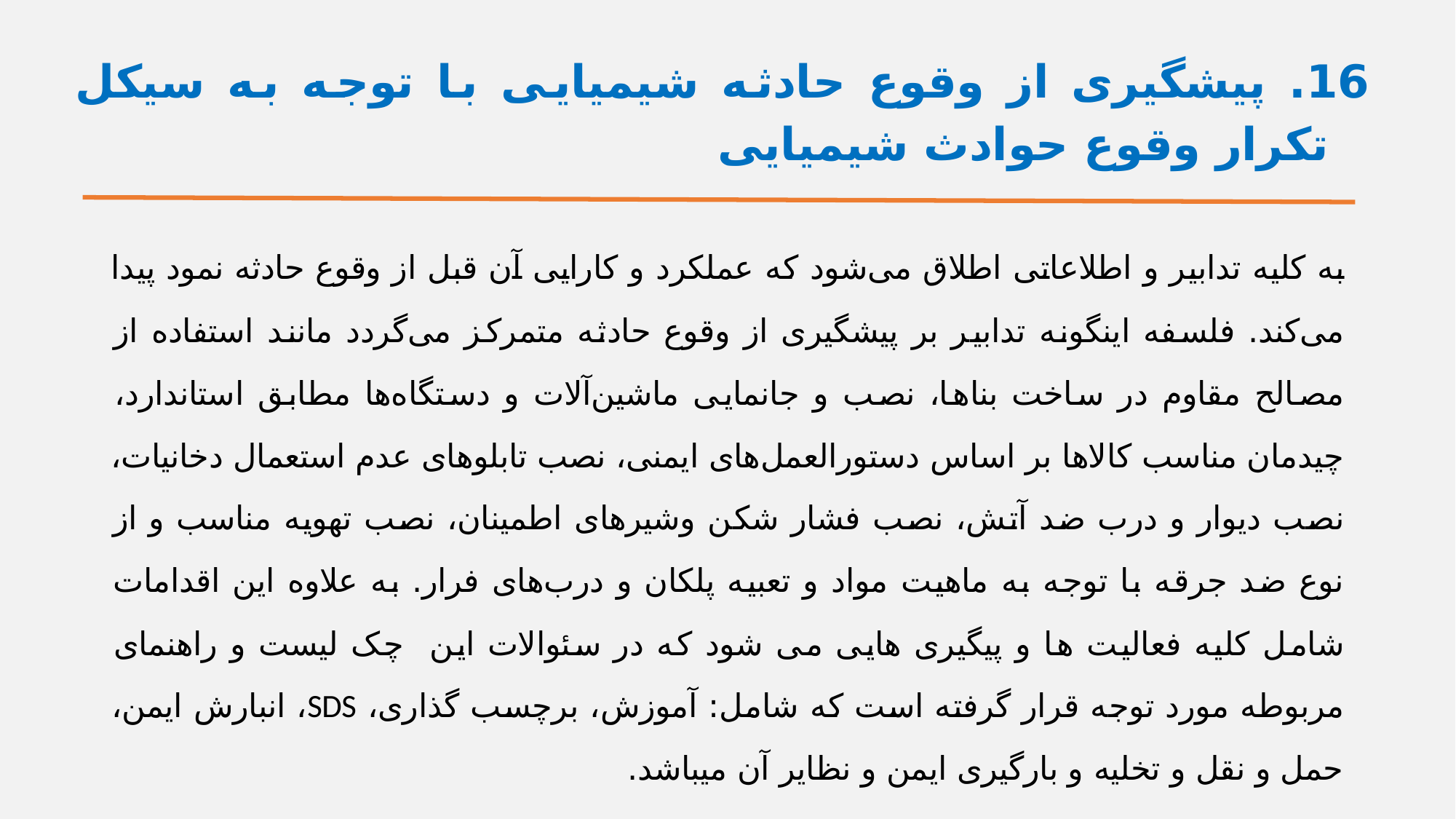

# 16. پیشگیری از وقوع حادثه شیمیایی با توجه به سیکل تکرار وقوع حوادث شیمیایی
به كلیه تدابیر و اطلاعاتی اطلاق می‌شود كه عملكرد و كارایی آن قبل از وقوع حادثه نمود پیدا می‌كند. فلسفه اینگونه تدابیر بر پیشگیری از وقوع حادثه متمركز می‌گردد مانند استفاده از مصالح مقاوم در ساخت بناها، نصب و جانمایی ماشین‌آلات و دستگاه‌ها مطابق استاندارد، چیدمان مناسب كالاها بر اساس دستورالعمل‌های ایمنی، نصب تابلوهای عدم استعمال دخانیات، نصب دیوار و درب ضد آتش، نصب فشار شكن وشیرهای اطمینان، نصب تهویه مناسب و از نوع ضد جرقه با توجه به ماهیت مواد و تعبیه پلكان و درب‌های فرار. به علاوه این اقدامات شامل کلیه فعالیت ها و پیگیری هایی می شود که در سئوالات این  چک لیست و راهنمای مربوطه مورد توجه قرار گرفته است که شامل: آموزش، برچسب گذاری، SDS، انبارش ایمن، حمل و نقل و تخلیه و بارگیری ایمن و نظایر آن میباشد.